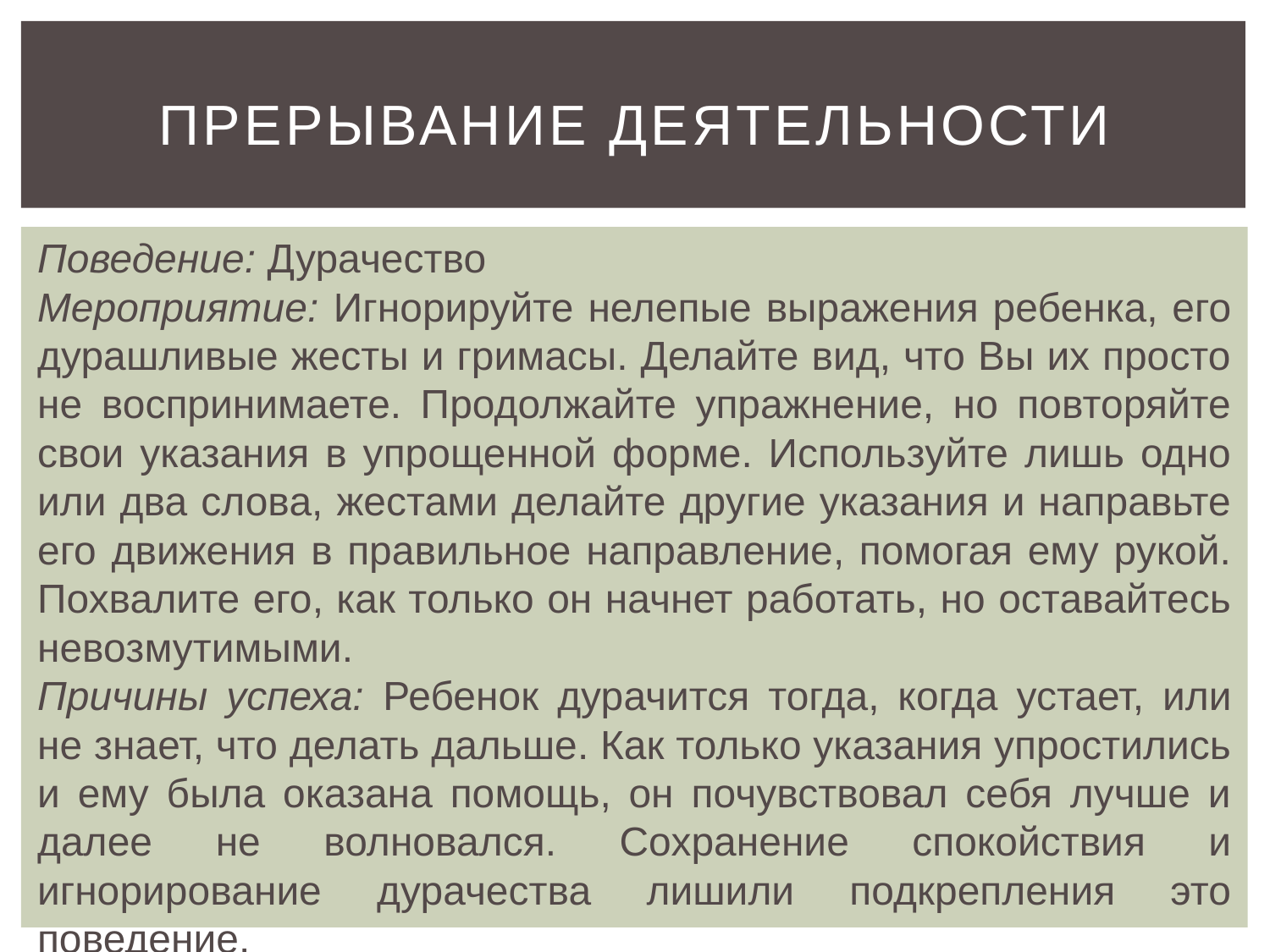

# Прерывание деятельности
Поведение: Дурачество
Мероприятие: Игнорируйте нелепые выражения ребенка, его дурашливые жесты и гримасы. Делайте вид, что Вы их просто не воспринимаете. Продолжайте упражнение, но повторяйте свои указания в упрощенной форме. Используйте лишь одно или два слова, жестами делайте другие указания и направьте его движения в правильное направление, помогая ему рукой. Похвалите его, как только он начнет работать, но оставайтесь невозмутимыми.
Причины успеха: Ребенок дурачится тогда, когда устает, или не знает, что делать дальше. Как только указания упростились и ему была оказана помощь, он почувствовал себя лучше и далее не волновался. Сохранение спокойствия и игнорирование  дурачества  лишили  подкрепления  это поведение.